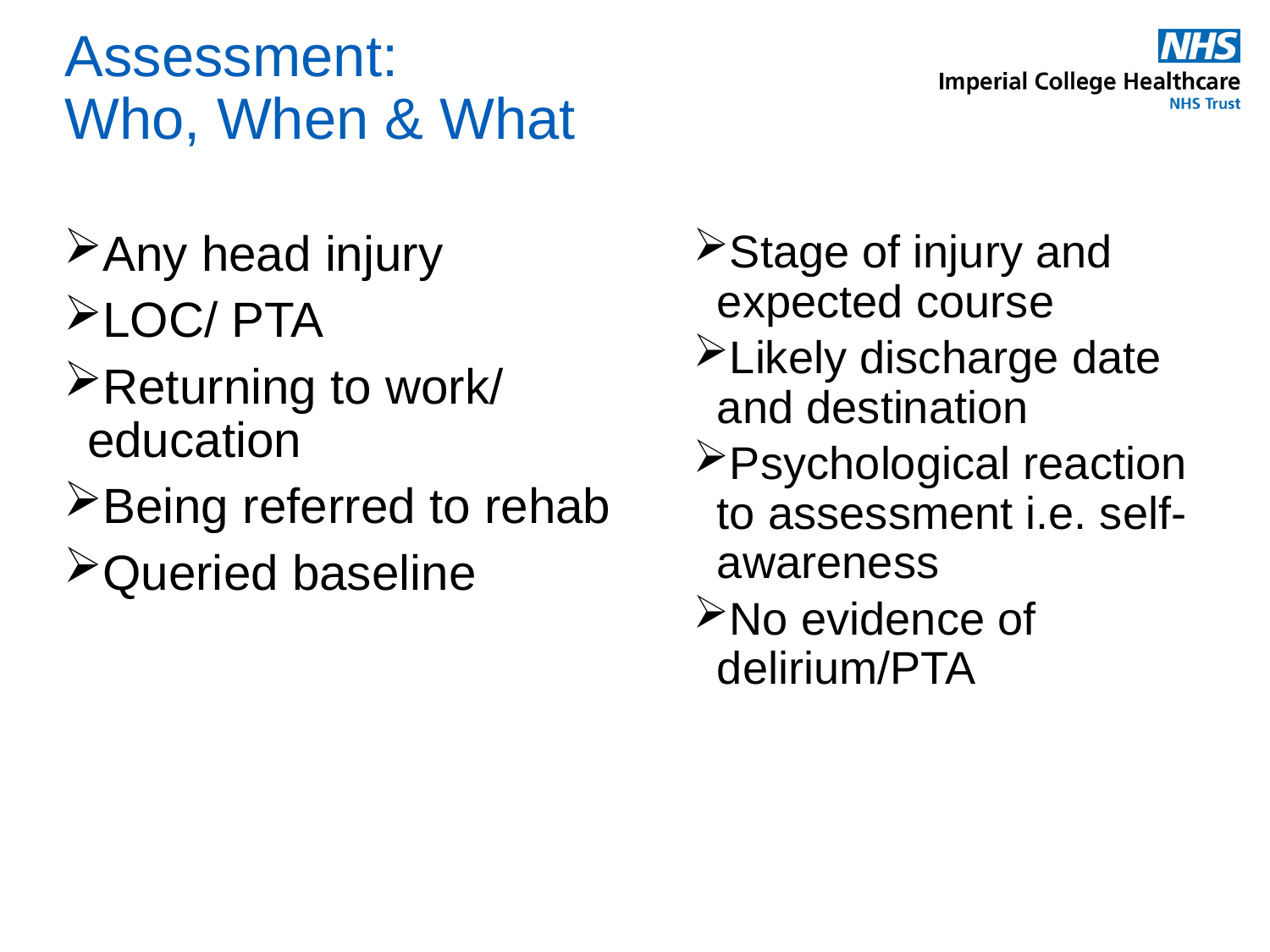

# Assessment: Who, When & What
Any head injury
LOC/ PTA
Returning to work/ education
Being referred to rehab
Queried baseline

Stage of injury and expected course
Likely discharge date and destination
Psychological reaction to assessment i.e. self-awareness
No evidence of delirium/PTA